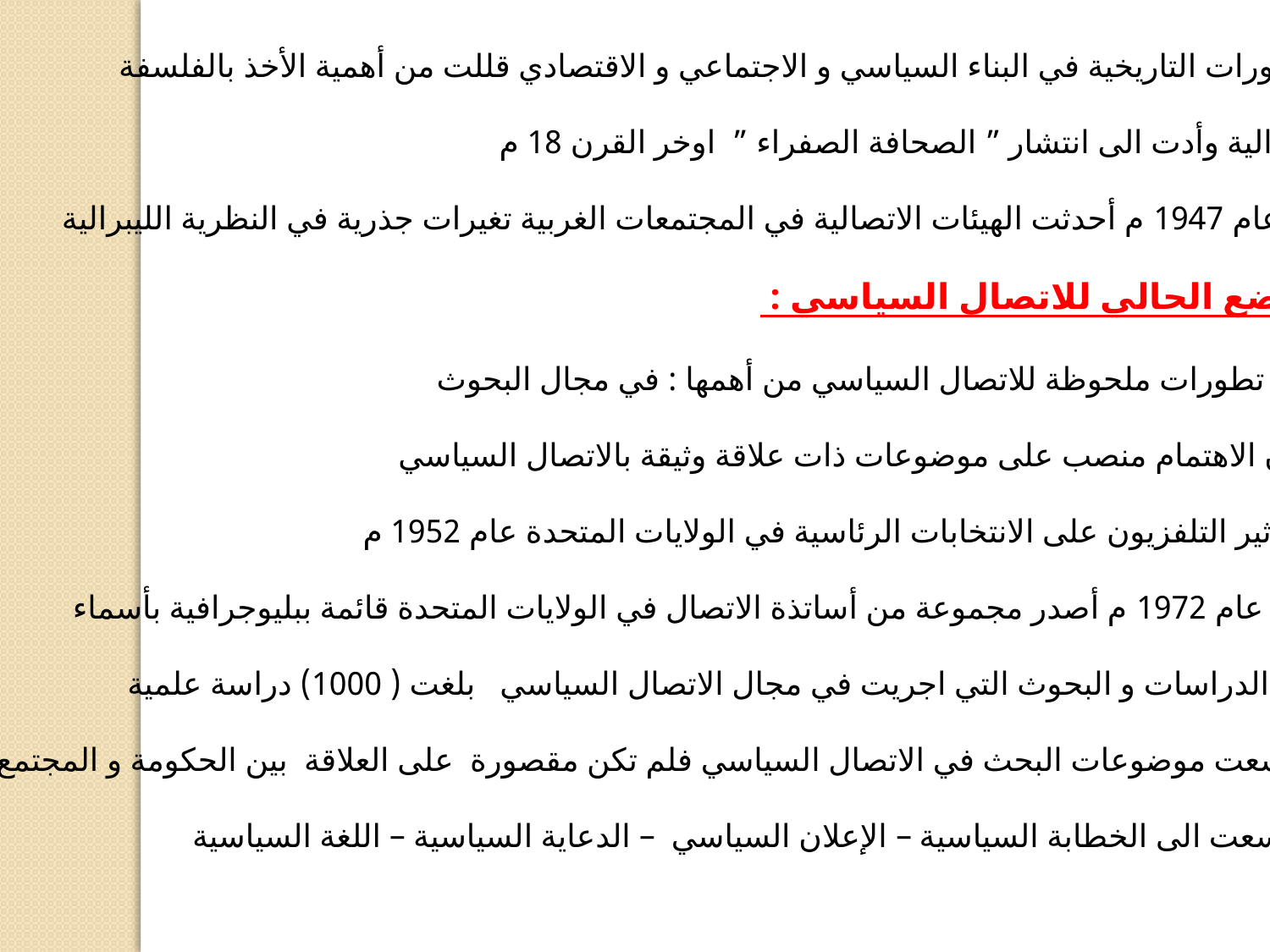

التطورات التاريخية في البناء السياسي و الاجتماعي و الاقتصادي قللت من أهمية الأخذ بالفلسفة

الليبرالية وأدت الى انتشار ” الصحافة الصفراء ”  اوخر القرن 18 م

 في عام 1947 م أحدثت الهيئات الاتصالية في المجتمعات الغربية تغيرات جذرية في النظرية الليبرالية

 الوضع الحالي للاتصال السياسي :

حدثت تطورات ملحوظة للاتصال السياسي من أهمها : في مجال البحوث

1- كان الاهتمام منصب على موضوعات ذات علاقة وثيقة بالاتصال السياسي

مثل تأثير التلفزيون على الانتخابات الرئاسية في الولايات المتحدة عام 1952 م

2- في عام 1972 م أصدر مجموعة من أساتذة الاتصال في الولايات المتحدة قائمة ببليوجرافية بأسماء

 بعض الدراسات و البحوث التي اجريت في مجال الاتصال السياسي   بلغت ( 1000) دراسة علمية

3- توسعت موضوعات البحث في الاتصال السياسي فلم تكن مقصورة  على العلاقة  بين الحكومة و المجتمع

بل توسعت الى الخطابة السياسية – الإعلان السياسي  – الدعاية السياسية – اللغة السياسية